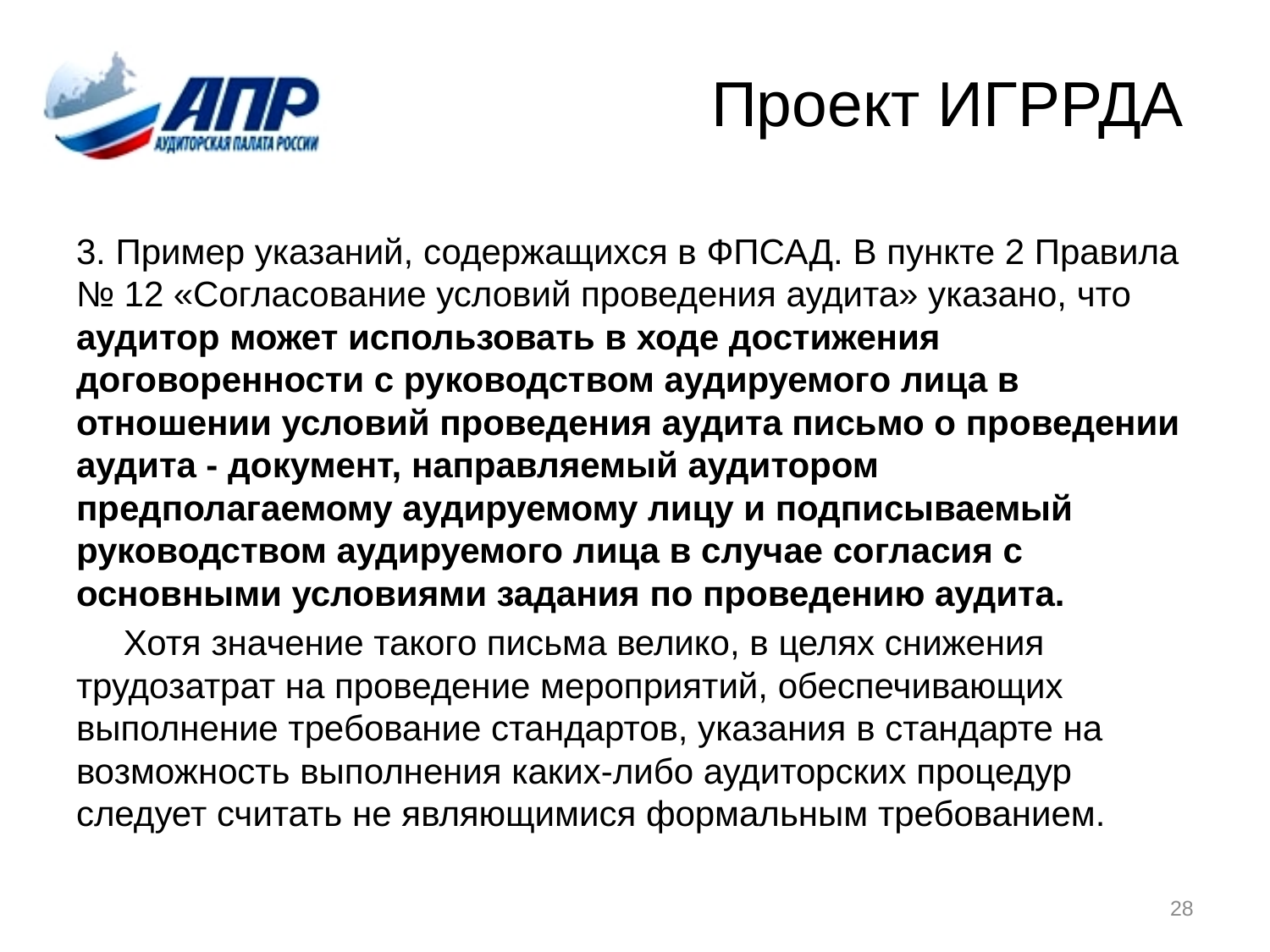

# Проект ИГРРДА
3. Пример указаний, содержащихся в ФПСАД. В пункте 2 Правила № 12 «Согласование условий проведения аудита» указано, что аудитор может использовать в ходе достижения договоренности с руководством аудируемого лица в отношении условий проведения аудита письмо о проведении аудита - документ, направляемый аудитором предполагаемому аудируемому лицу и подписываемый руководством аудируемого лица в случае согласия с основными условиями задания по проведению аудита.
Хотя значение такого письма велико, в целях снижения трудозатрат на проведение мероприятий, обеспечивающих выполнение требование стандартов, указания в стандарте на возможность выполнения каких-либо аудиторских процедур следует считать не являющимися формальным требованием.

28